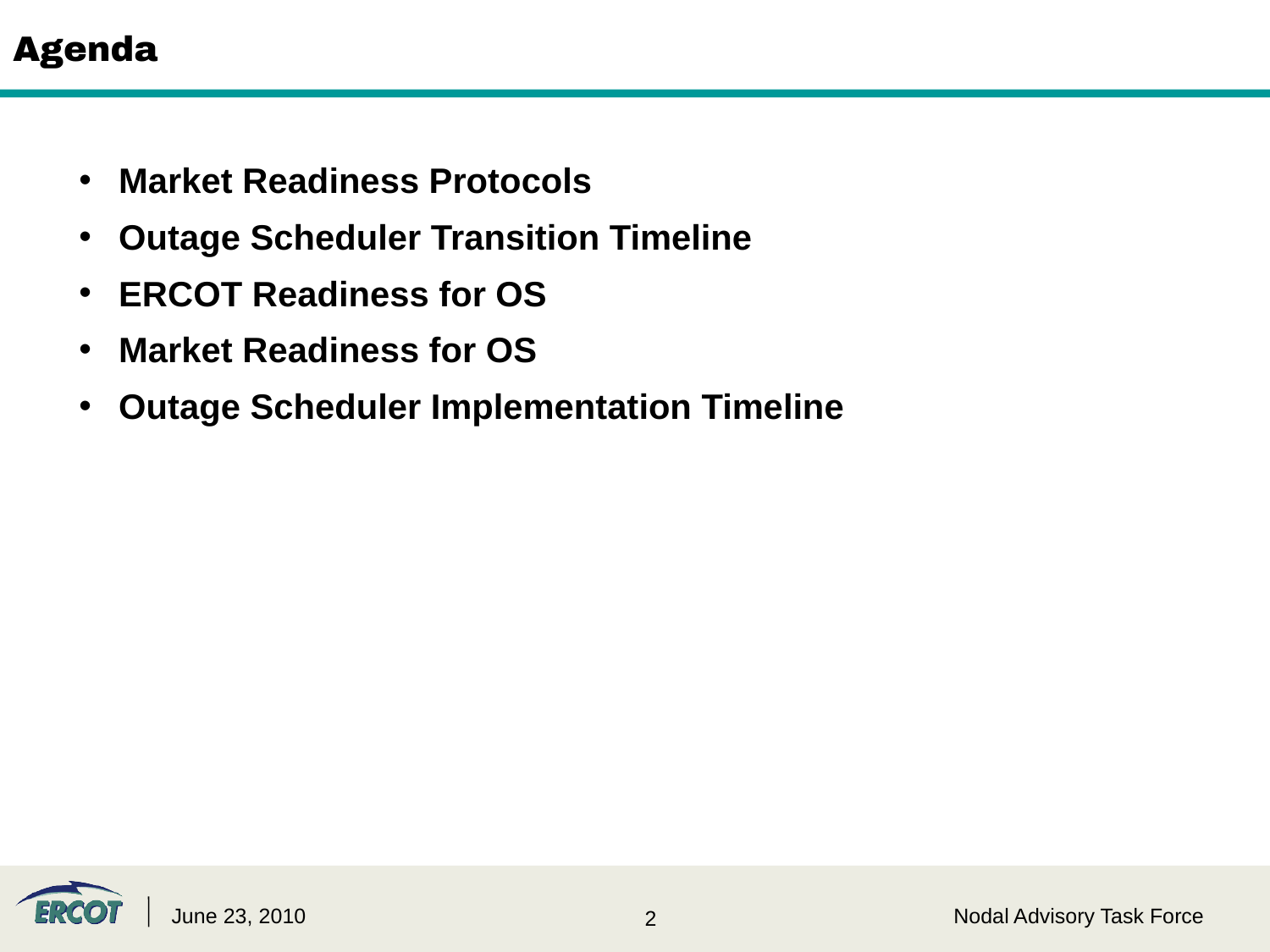

Agenda
Market Readiness Protocols
Outage Scheduler Transition Timeline
ERCOT Readiness for OS
Market Readiness for OS
Outage Scheduler Implementation Timeline

June 23, 2010
Nodal Advisory Task Force